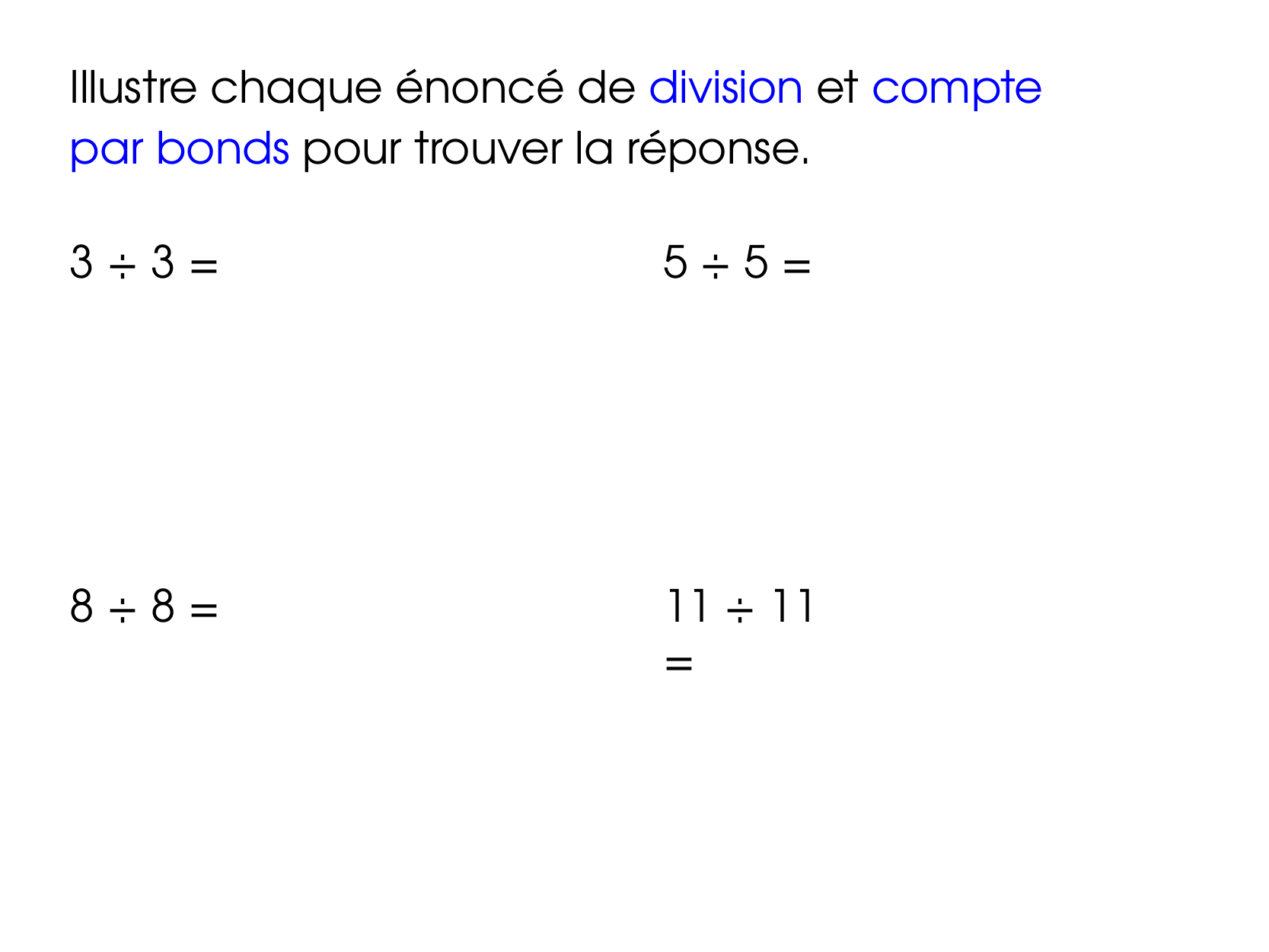

Illustre chaque énoncé de division et compte par bonds pour trouver la réponse.
3 ÷ 3 =
5 ÷ 5 =
8 ÷ 8 =
11 ÷ 11 =